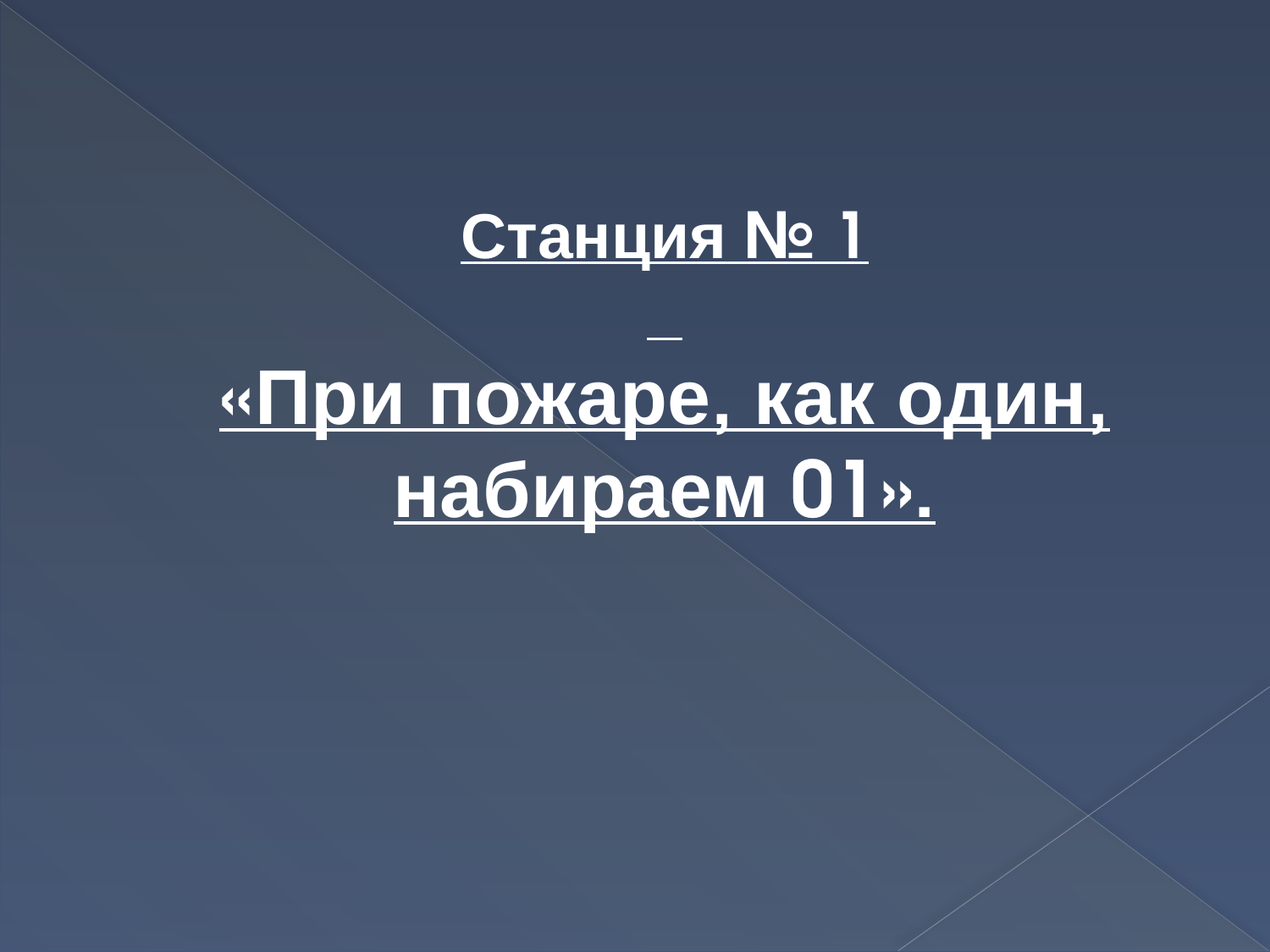

Станция № 1

«При пожаре, как один, набираем 01».